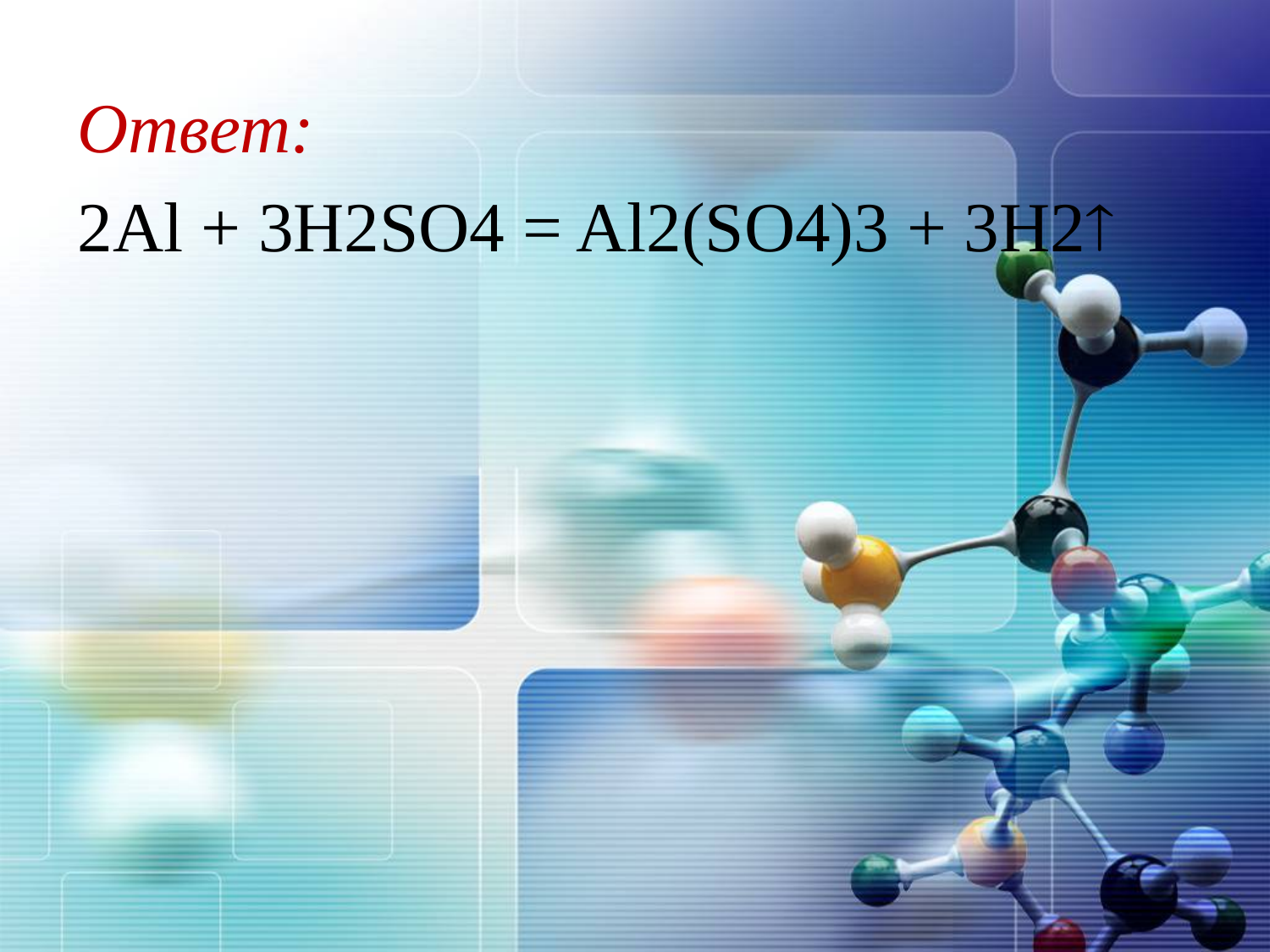

Ответ:
2Al + 3H2SO4 = Al2(SO4)3 + 3H2↑